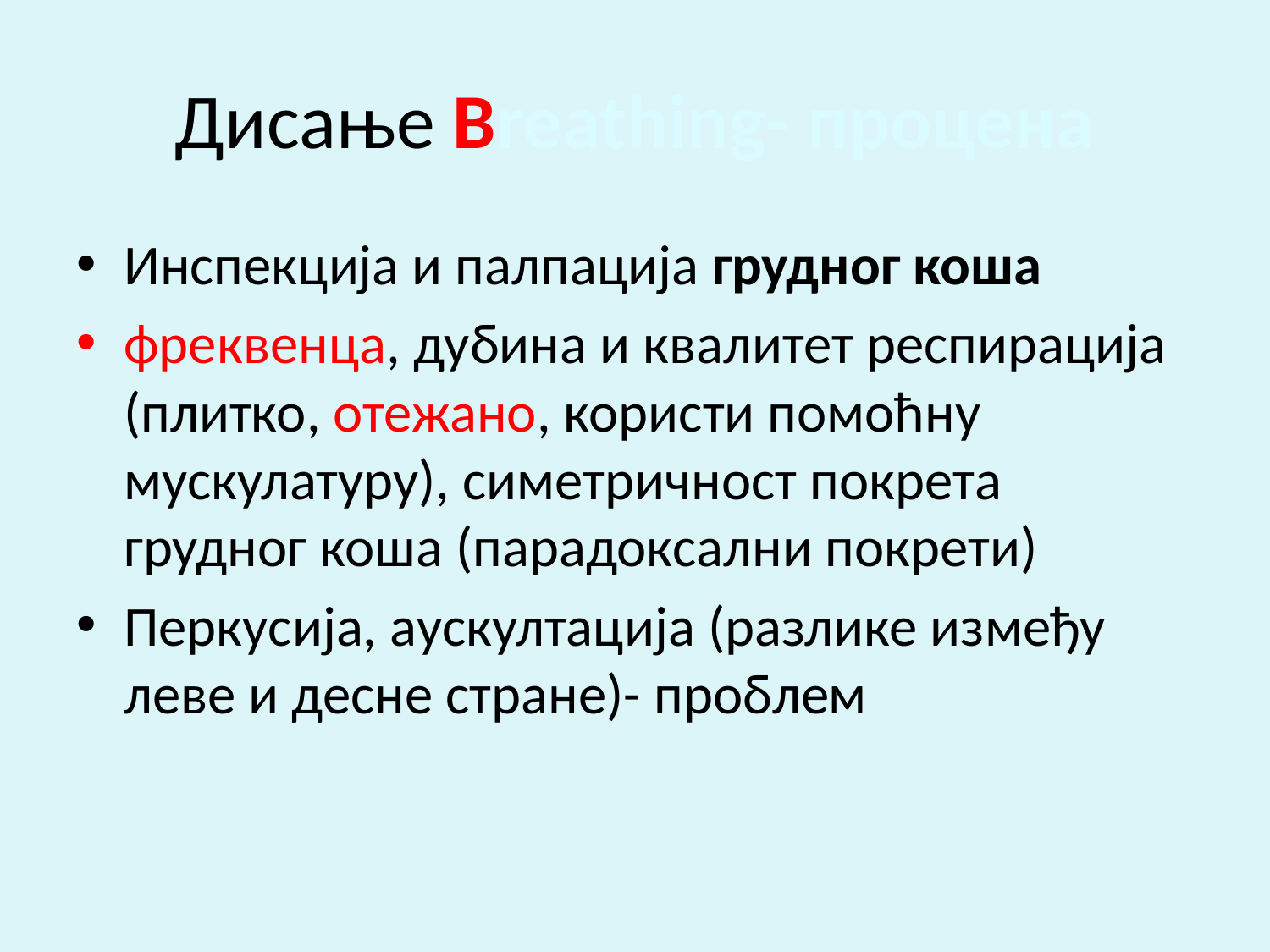

# Дисање Breathing- процена
Инспекција и палпација грудног коша
фреквенца, дубина и квалитет респирација (плитко, отежано, користи помоћну мускулатуру), симетричност покрета грудног коша (парадоксални покрети)
Перкусија, аускултација (разлике између леве и десне стране)- проблем